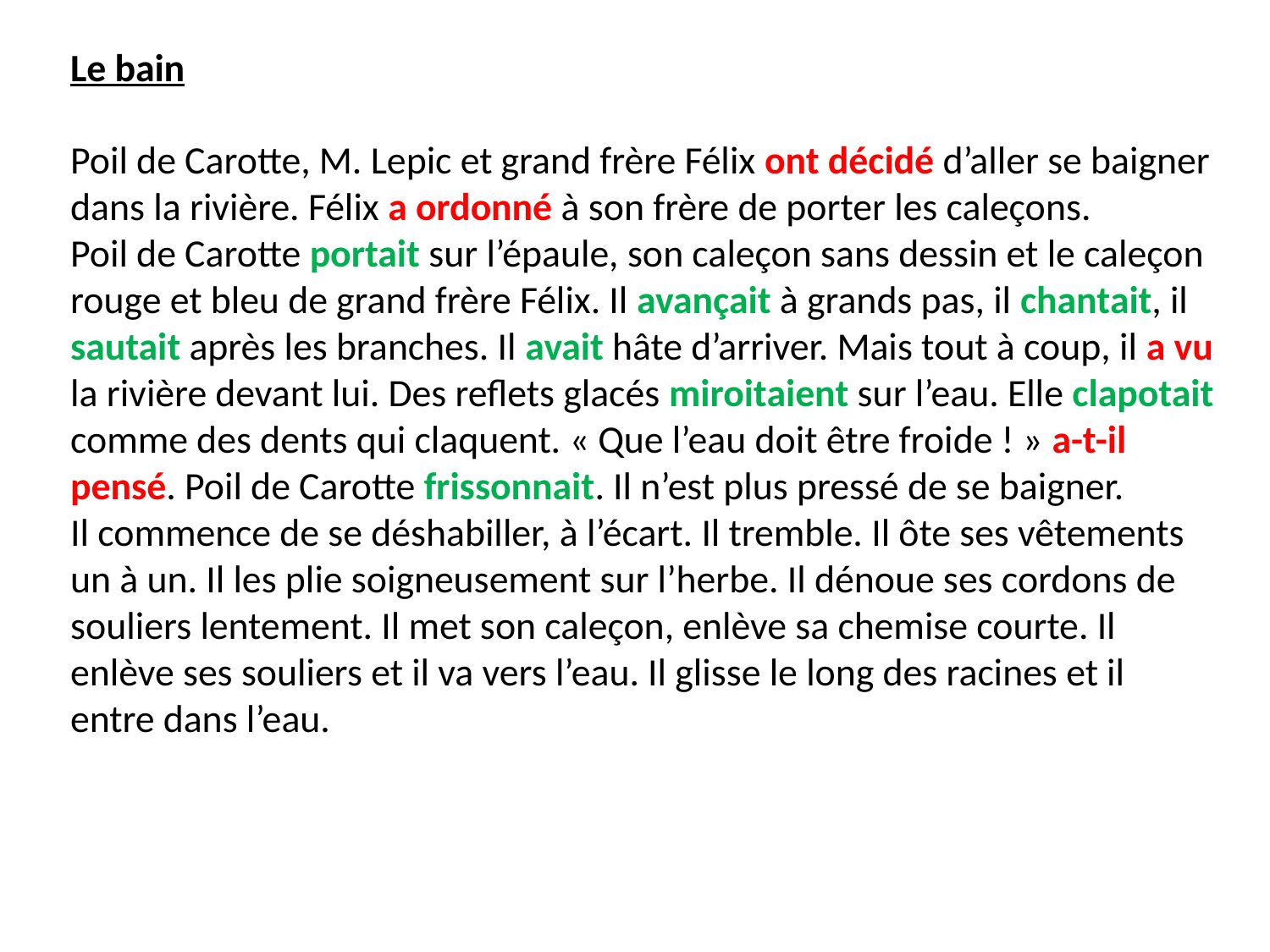

Le bain

Poil de Carotte, M. Lepic et grand frère Félix ont décidé d’aller se baigner dans la rivière. Félix a ordonné à son frère de porter les caleçons.
Poil de Carotte portait sur l’épaule, son caleçon sans dessin et le caleçon rouge et bleu de grand frère Félix. Il avançait à grands pas, il chantait, il sautait après les branches. Il avait hâte d’arriver. Mais tout à coup, il a vu la rivière devant lui. Des reflets glacés miroitaient sur l’eau. Elle clapotait comme des dents qui claquent. « Que l’eau doit être froide ! » a-t-il pensé. Poil de Carotte frissonnait. Il n’est plus pressé de se baigner.
Il commence de se déshabiller, à l’écart. Il tremble. Il ôte ses vêtements un à un. Il les plie soigneusement sur l’herbe. Il dénoue ses cordons de souliers lentement. Il met son caleçon, enlève sa chemise courte. Il enlève ses souliers et il va vers l’eau. Il glisse le long des racines et il entre dans l’eau.